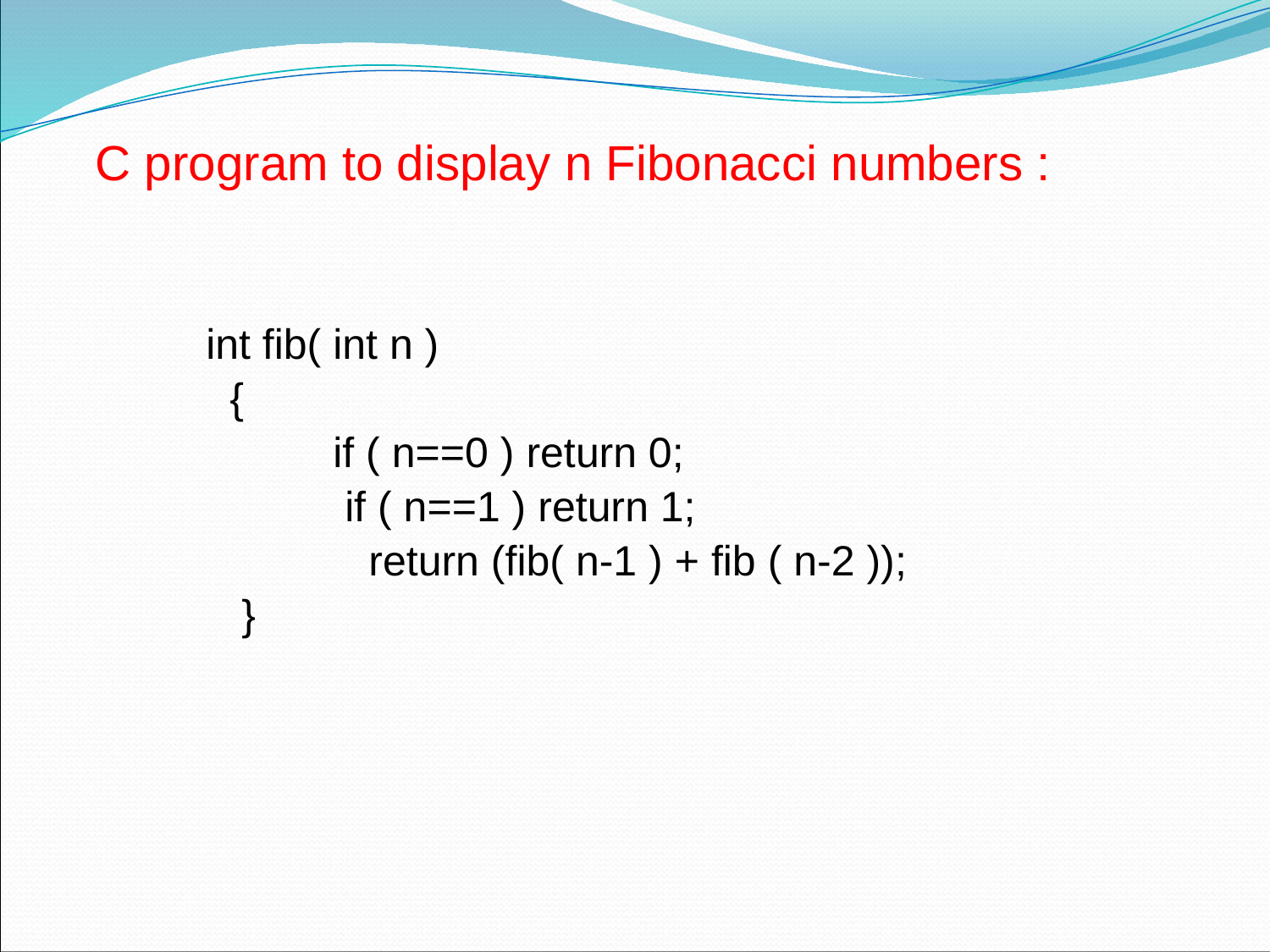

# C program to display n Fibonacci numbers :

	 int fib( int n )
	   {
		 if ( n==0 ) return 0;
		  if ( n==1 ) return 1;
		    return (fib( n-1 ) + fib ( n-2 ));
	    }